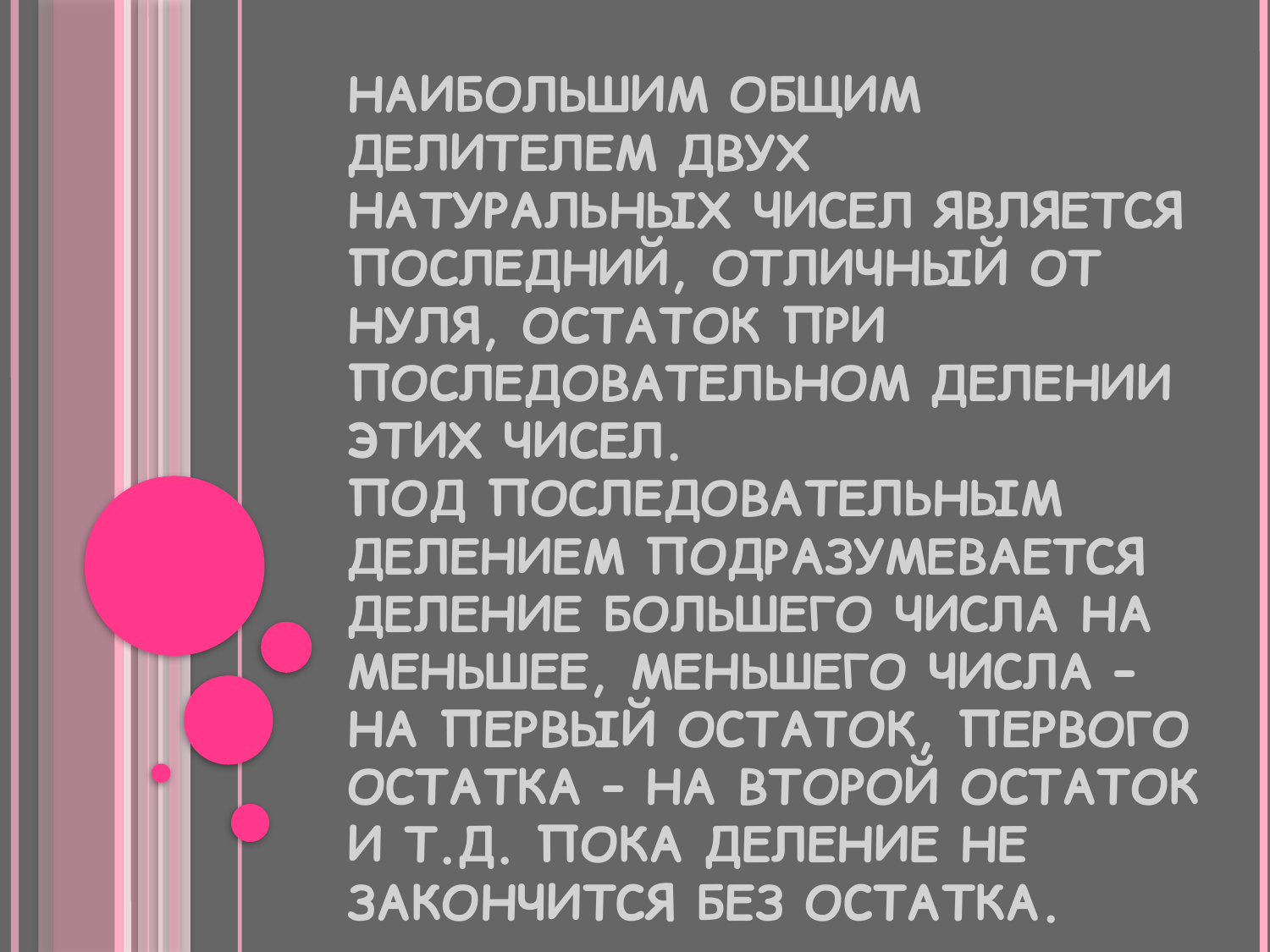

# Наибольшим общим делителем двух натуральных чисел является последний, отличный от нуля, остаток при последовательном делении этих чисел. Под последовательным делением подразумевается деление большего числа на меньшее, меньшего числа – на первый остаток, первого остатка – на второй остаток и т.д. Пока деление не закончится без остатка.